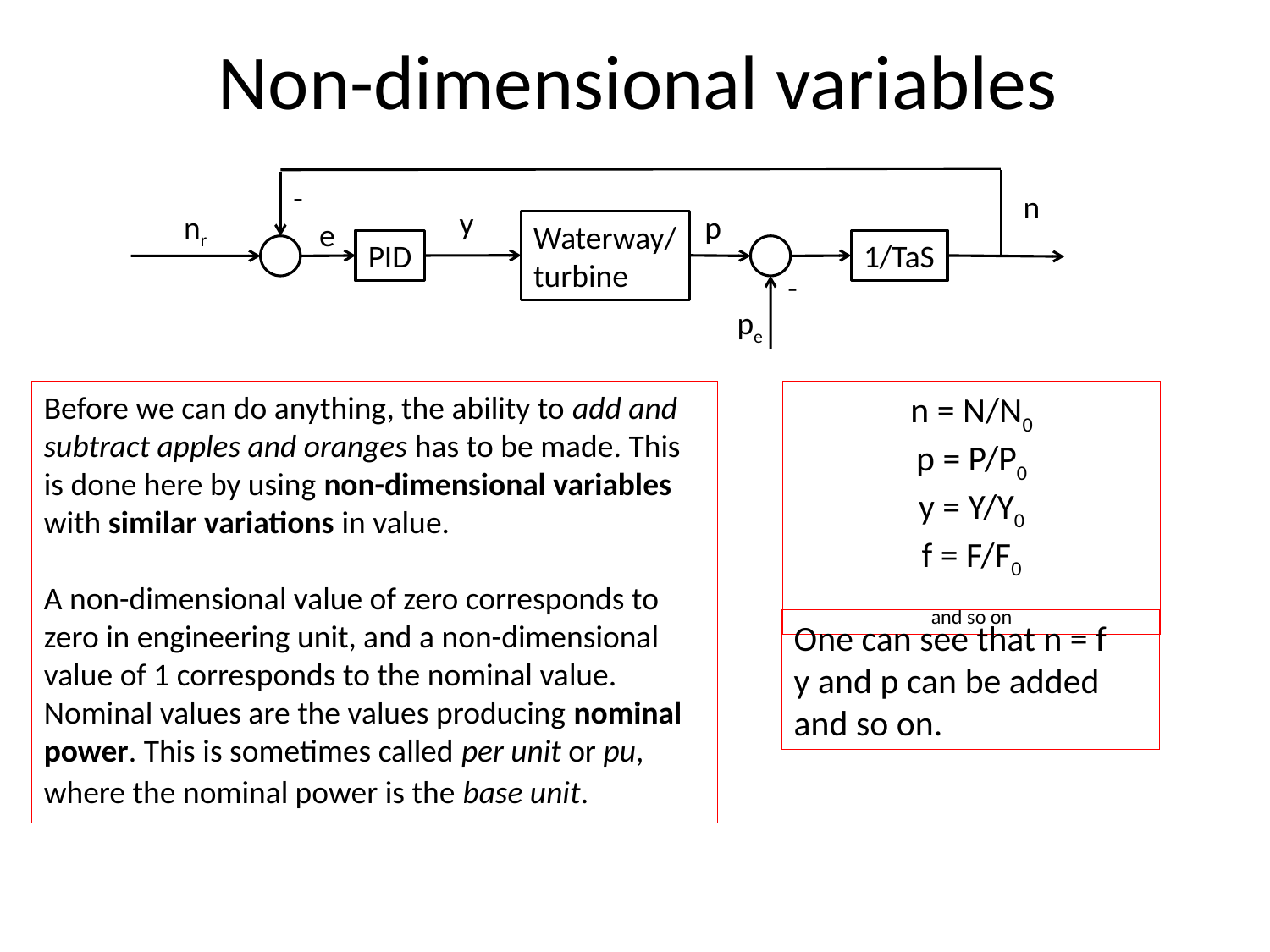

Non-dimensional variables
-
n
y
nr
p
e
Waterway/
turbine
PID
1/TaS

-
pe
Before we can do anything, the ability to add and subtract apples and oranges has to be made. This is done here by using non-dimensional variables with similar variations in value.

A non-dimensional value of zero corresponds to zero in engineering unit, and a non-dimensional value of 1 corresponds to the nominal value. Nominal values are the values producing nominal power. This is sometimes called per unit or pu, where the nominal power is the base unit.
n = N/N0
p = P/P0
y = Y/Y0
f = F/F0
and so on
One can see that n = f
y and p can be added and so on.